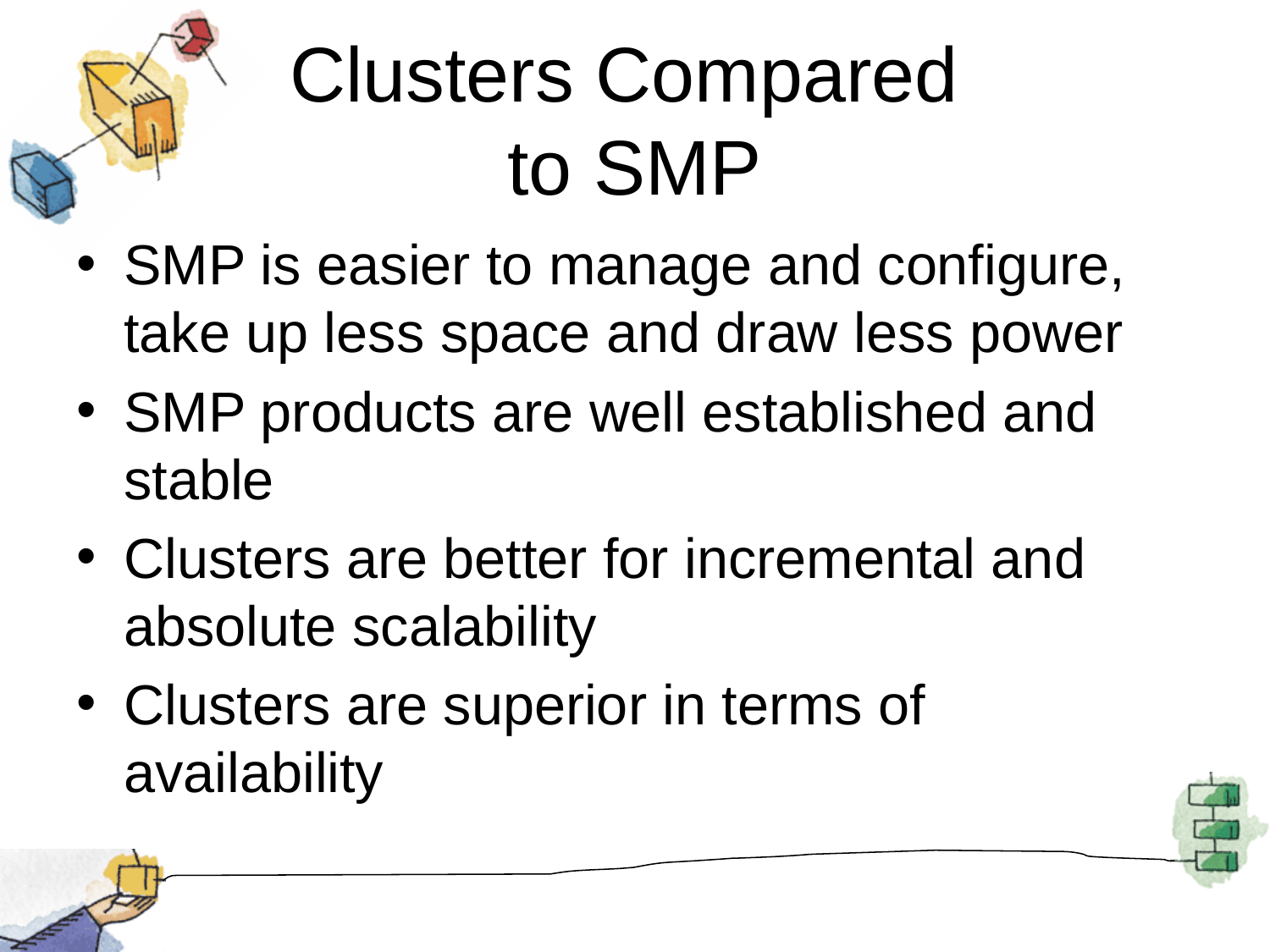

# Clusters Compared to SMP
SMP is easier to manage and configure, take up less space and draw less power
SMP products are well established and stable
Clusters are better for incremental and absolute scalability
Clusters are superior in terms of availability